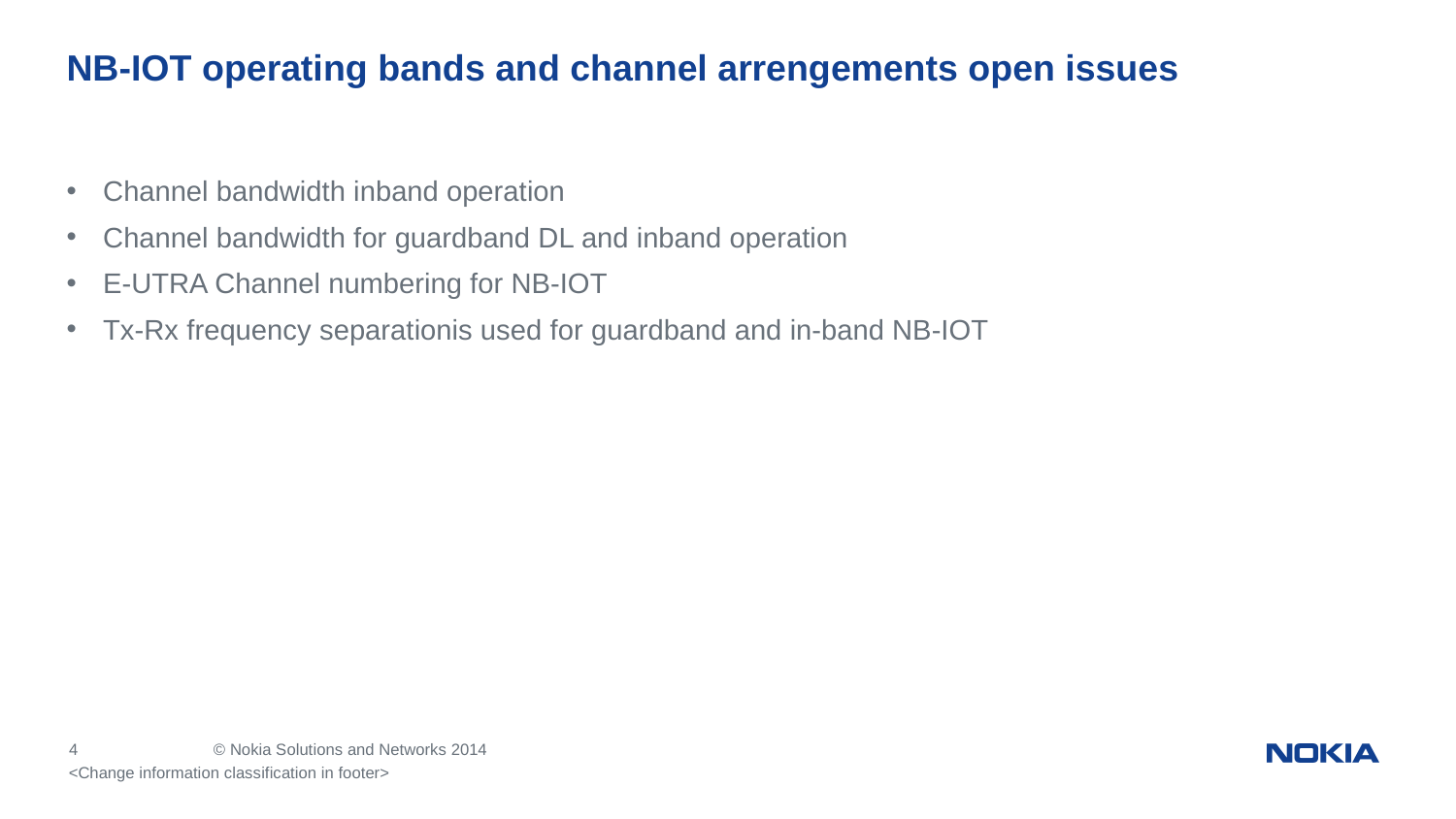

# NB-IOT operating bands and channel arrengements open issues
Channel bandwidth inband operation
Channel bandwidth for guardband DL and inband operation
E-UTRA Channel numbering for NB-IOT
Tx-Rx frequency separationis used for guardband and in-band NB-IOT

<Change information classification in footer>